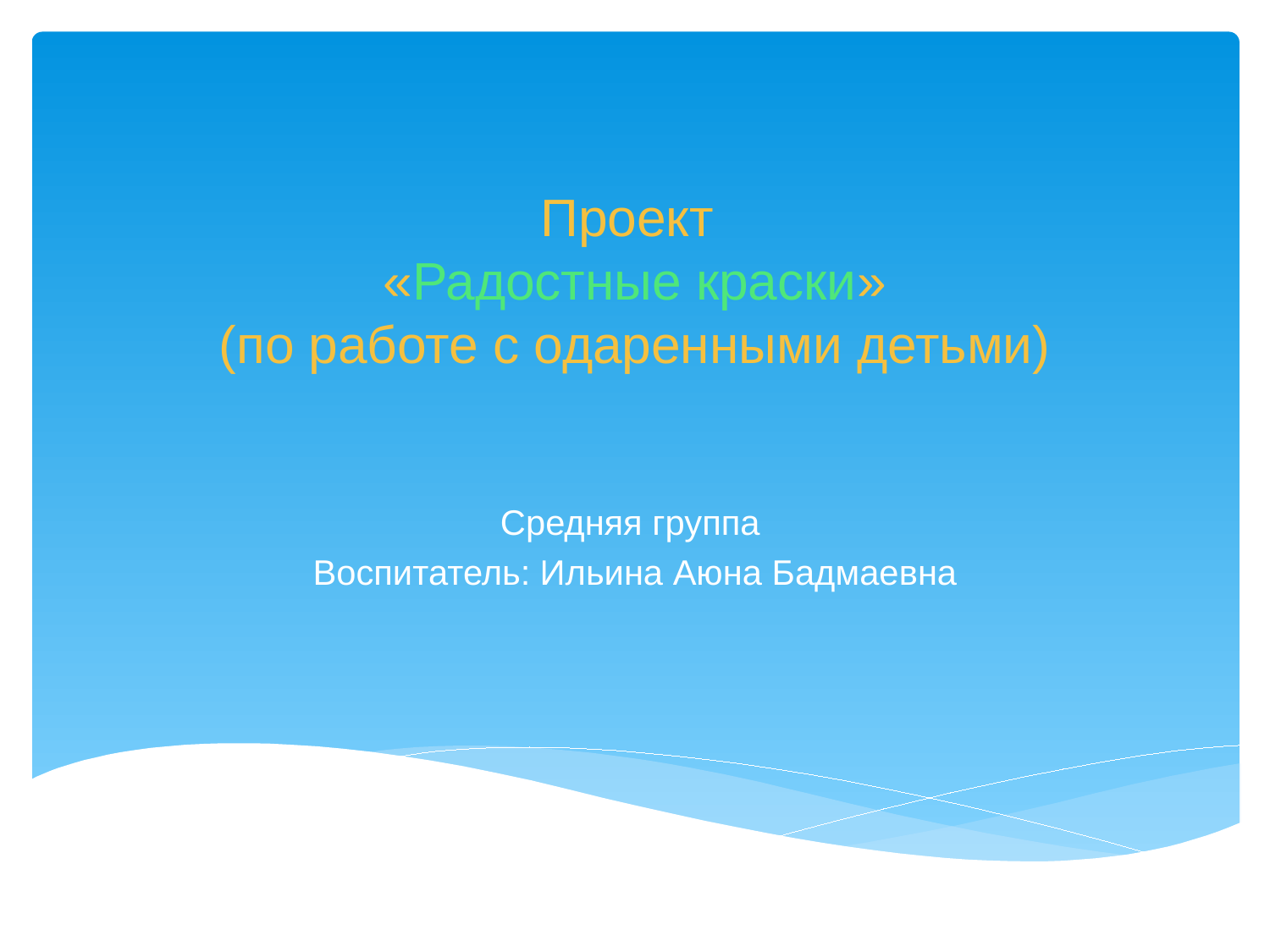

# Проект «Радостные краски» (по работе с одаренными детьми)
Средняя группа
Воспитатель: Ильина Аюна Бадмаевна